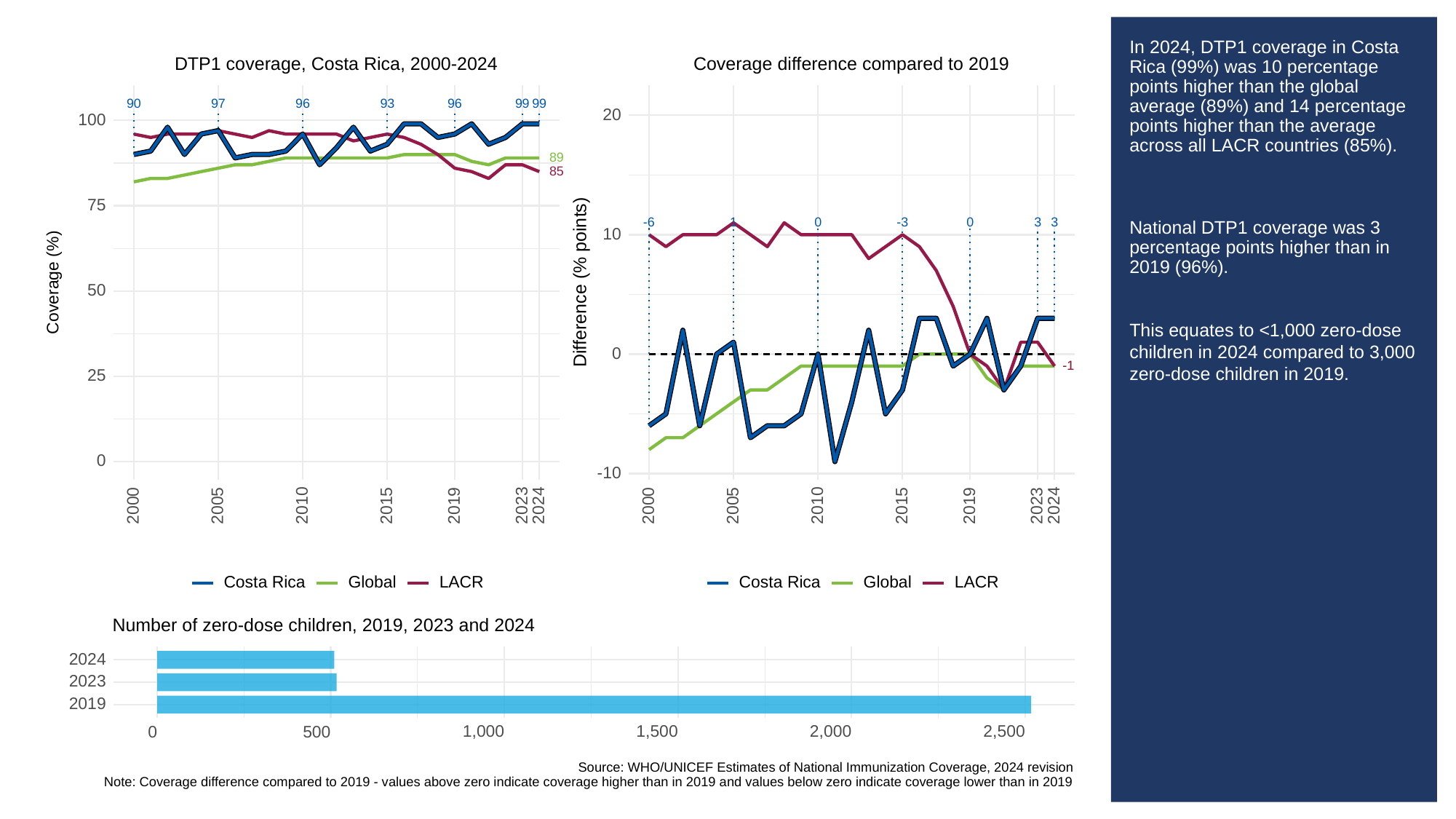

# In 2024, DTP1 coverage in Costa Rica (99%) was 10 percentage points higher than the global average (89%) and 14 percentage points higher than the average across all LACR countries (85%).

National DTP1 coverage was 3 percentage points higher than in 2019 (96%).

This equates to <1,000 zero-dose children in 2024 compared to 3,000 zero-dose children in 2019.

DTP1 coverage, Costa Rica, 2000-2024
Coverage difference compared to 2019

93
90
97
96
96
99
99
20

100

89

85

75

-3
3
3
-6
0
0
1

10

Difference (% points)
Coverage (%)
50

0

-1
-1
25

0

-10

2023
2023
2000
2005
2010
2015
2019
2024
2000
2005
2010
2015
2019
2024
Costa Rica
Global
LACR
Costa Rica
Global
LACR

Number of zero-dose children, 2019, 2023 and 2024

2024

2023

2019

1,000
1,500
2,000
2,500
0
500
Source: WHO/UNICEF Estimates of National Immunization Coverage, 2024 revision
Note: Coverage difference compared to 2019 - values above zero indicate coverage higher than in 2019 and values below zero indicate coverage lower than in 2019